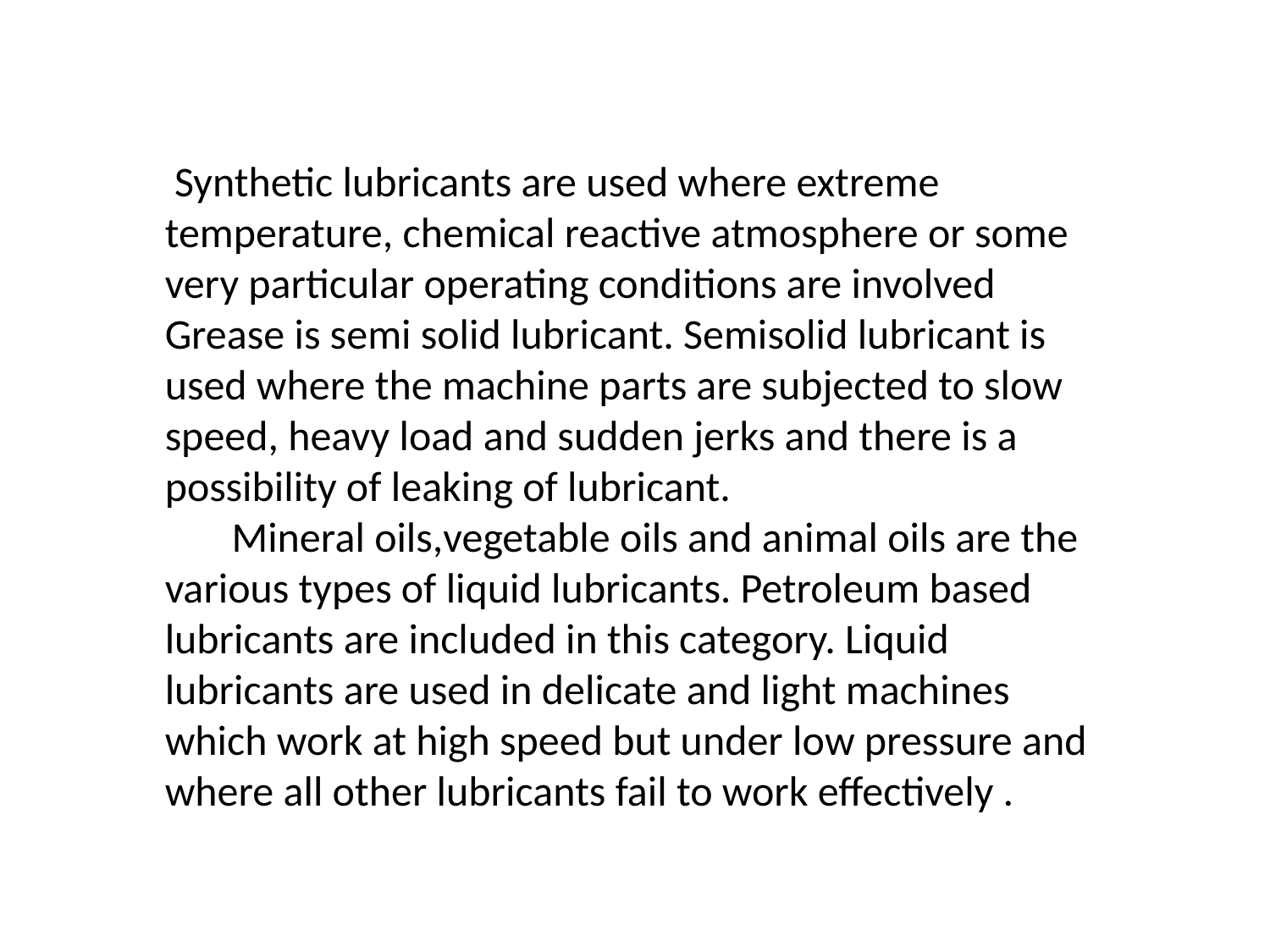

Synthetic lubricants are used where extreme temperature, chemical reactive atmosphere or some very particular operating conditions are involved      Grease is semi solid lubricant. Semisolid lubricant is used where the machine parts are subjected to slow speed, heavy load and sudden jerks and there is a possibility of leaking of lubricant.
       Mineral oils,vegetable oils and animal oils are the various types of liquid lubricants. Petroleum based lubricants are included in this category. Liquid lubricants are used in delicate and light machines which work at high speed but under low pressure and where all other lubricants fail to work effectively .